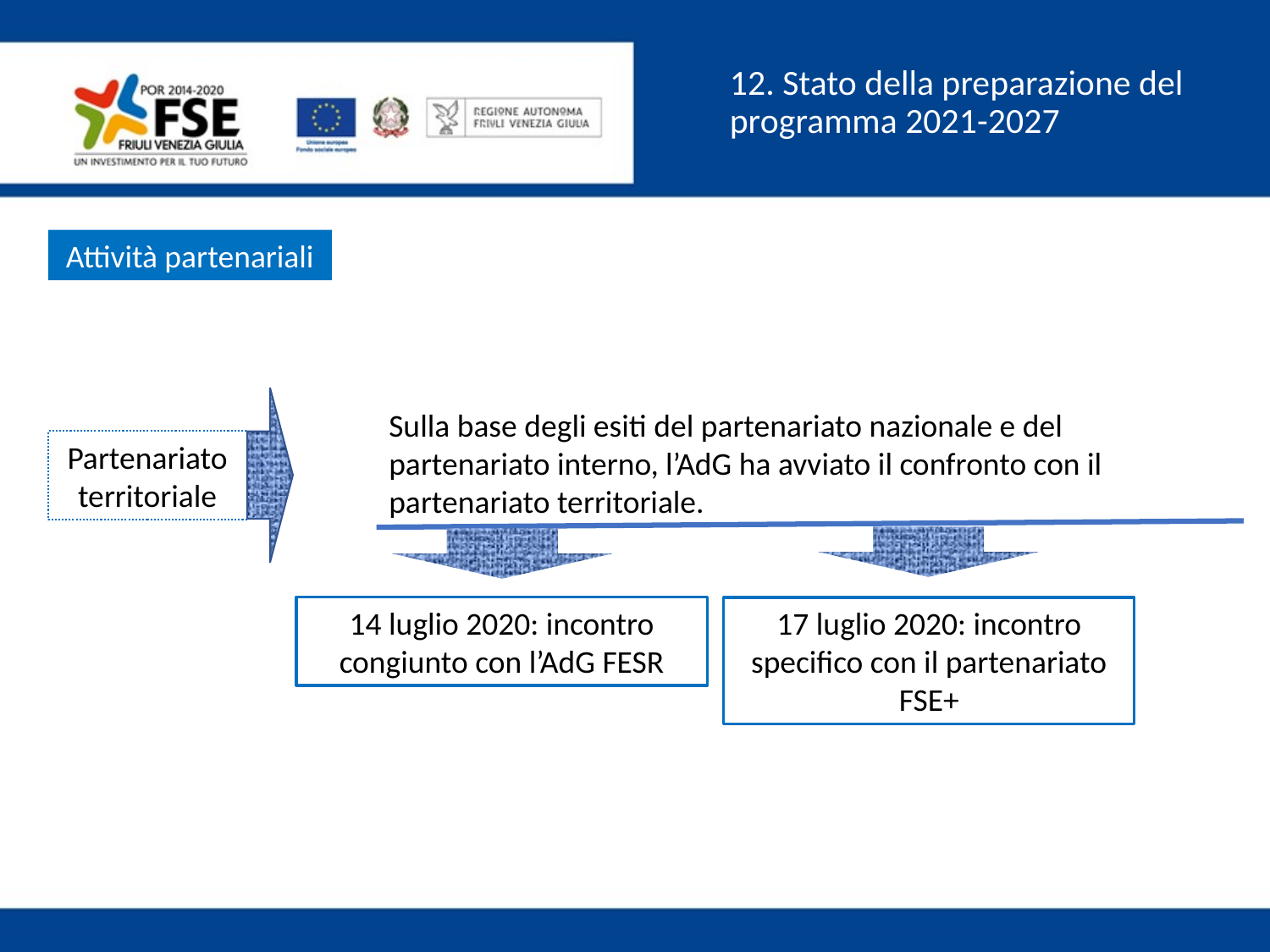

12. Stato della preparazione del programma 2021-2027
Attività partenariali

Sulla base degli esiti del partenariato nazionale e del partenariato interno, l’AdG ha avviato il confronto con il partenariato territoriale.
Partenariato territoriale

14 luglio 2020: incontro congiunto con l’AdG FESR
17 luglio 2020: incontro specifico con il partenariato FSE+